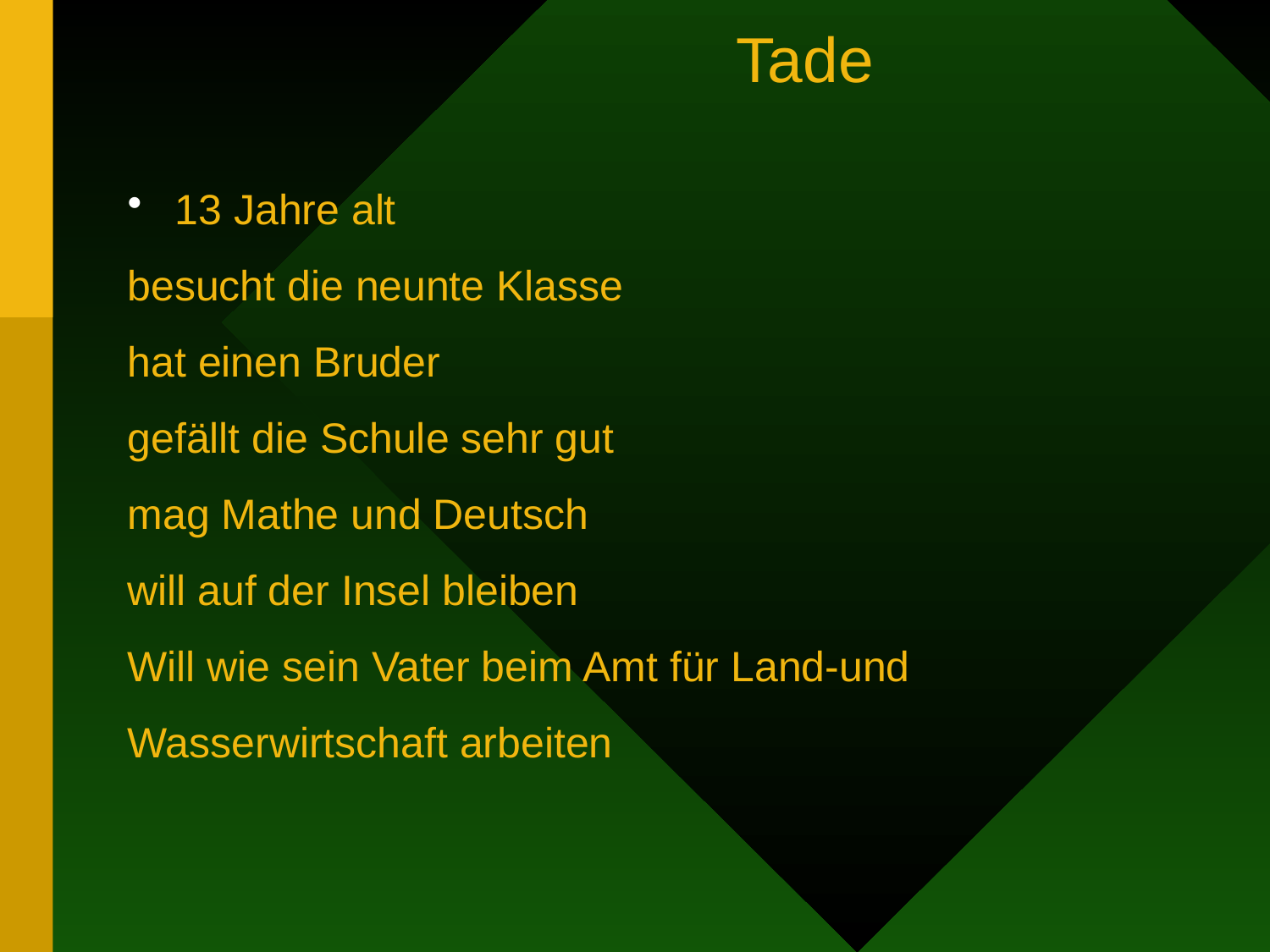

# Tade
13 Jahre alt
besucht die neunte Klasse
hat einen Bruder
gefällt die Schule sehr gut
mag Mathe und Deutsch
will auf der Insel bleiben
Will wie sein Vater beim Amt für Land-und
Wasserwirtschaft arbeiten